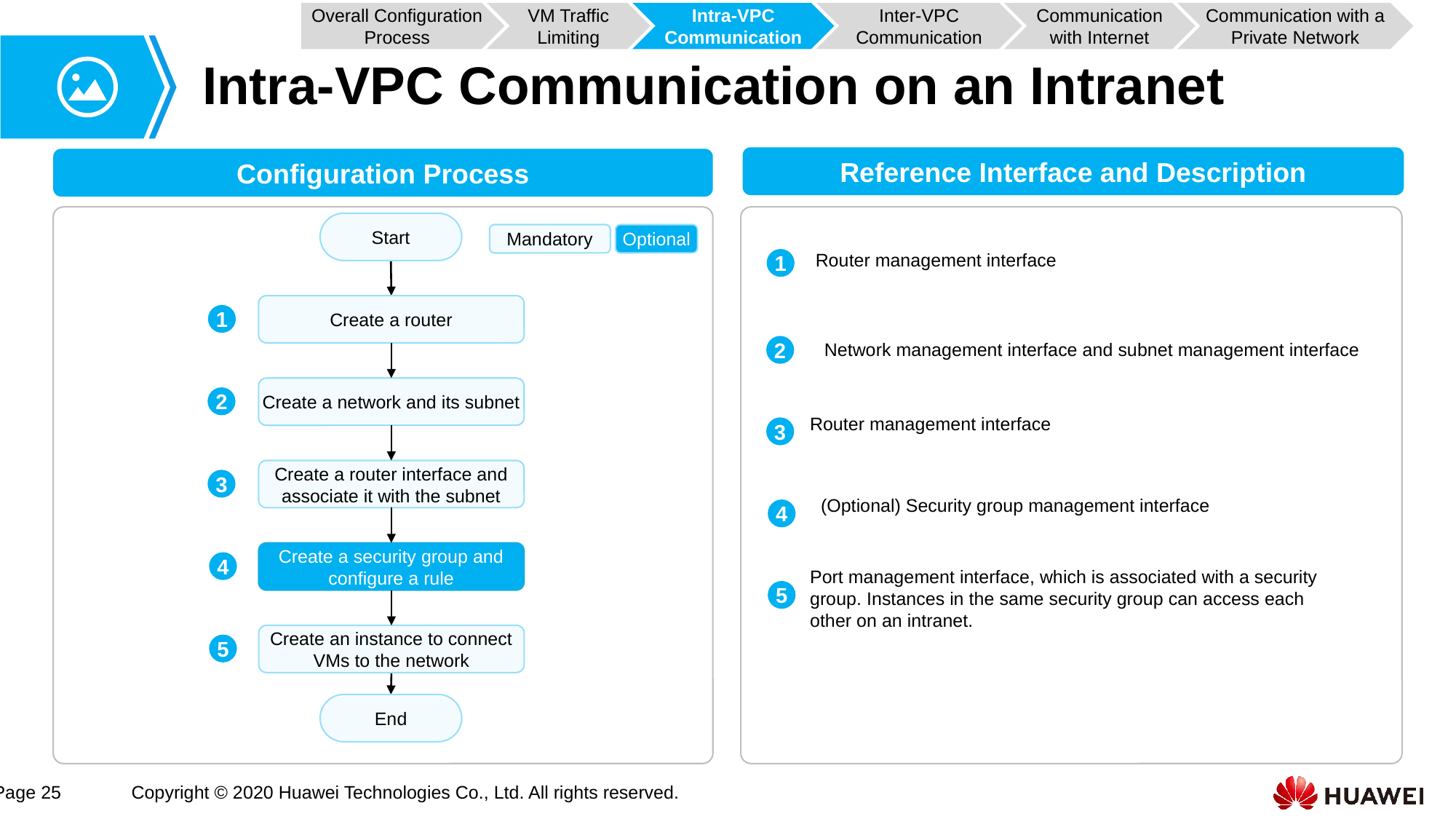

Overall Configuration Process
Intra-VPC Communication
Inter-VPC Communication
Communication with Internet
Communication with a Private Network
VM Traffic Limiting
# Intra-VPC Communication on an Intranet
Reference Interface and Description
Configuration Process

Start
Mandatory
Optional
Router management interface
1
Create a router
1
Network management interface and subnet management interface
2
Create a network and its subnet
2
Router management interface
3
Create a router interface and associate it with the subnet
3
(Optional) Security group management interface
4
Create a security group and configure a rule
4
Port management interface, which is associated with a security group. Instances in the same security group can access each other on an intranet.
5
Create an instance to connect VMs to the network
5
End